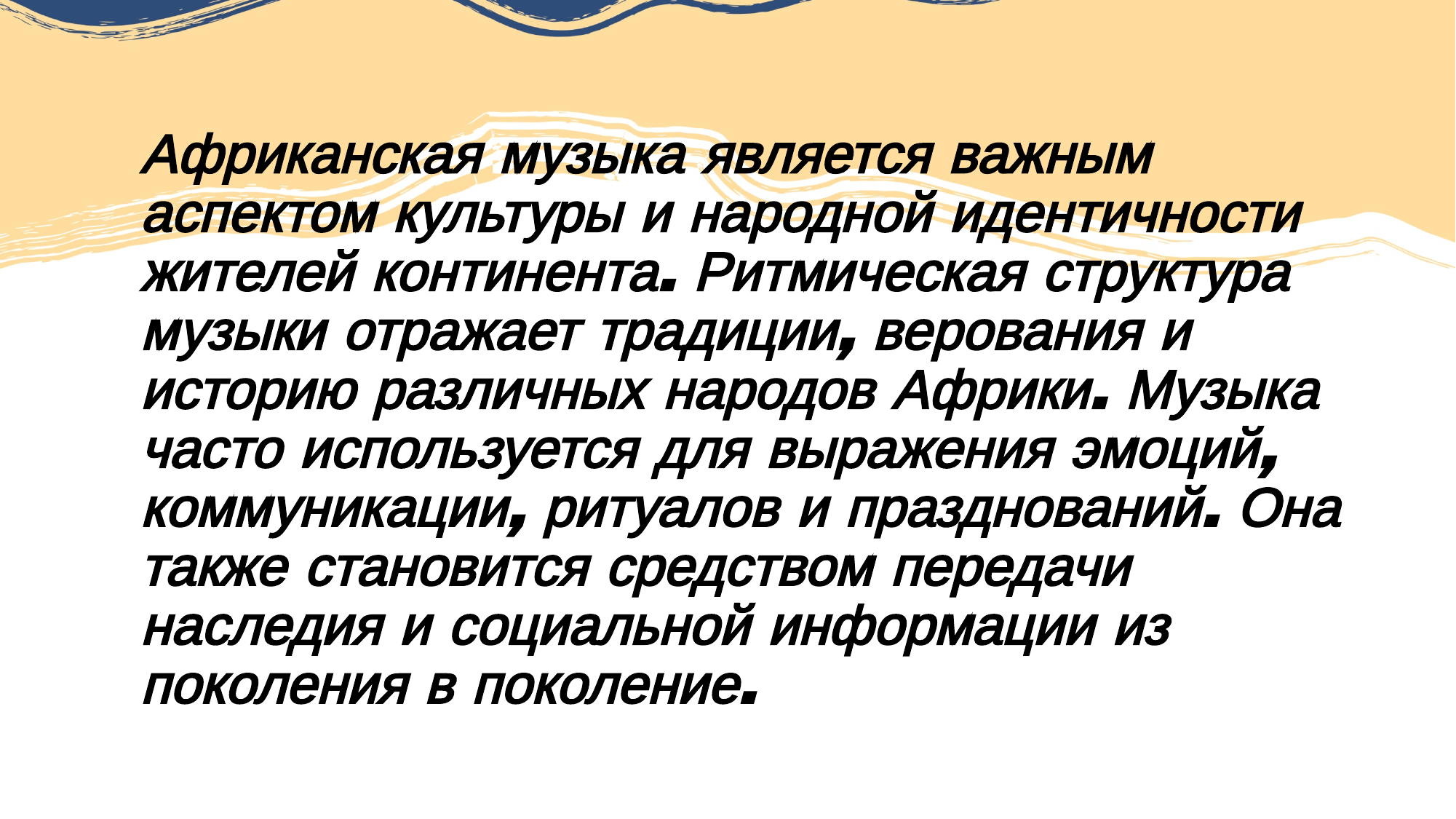

Африканская музыка является важным аспектом культуры и народной идентичности жителей континента. Ритмическая структура музыки отражает традиции, верования и историю различных народов Африки. Музыка часто используется для выражения эмоций, коммуникации, ритуалов и празднований. Она также становится средством передачи наследия и социальной информации из поколения в поколение.